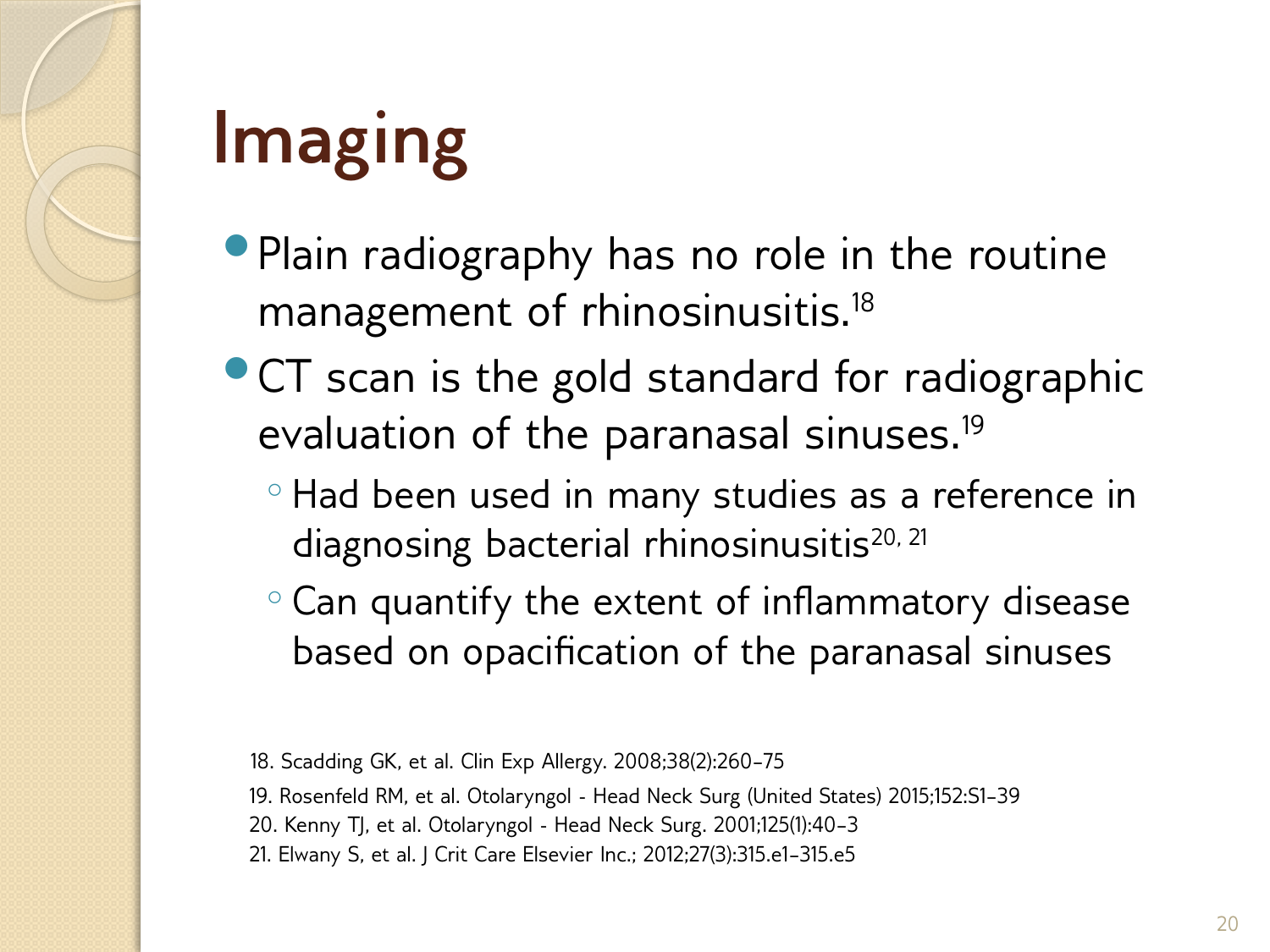

# Imaging
Plain radiography has no role in the routine management of rhinosinusitis.18
CT scan is the gold standard for radiographic evaluation of the paranasal sinuses.19
Had been used in many studies as a reference in diagnosing bacterial rhinosinusitis20, 21
Can quantify the extent of inflammatory disease based on opacification of the paranasal sinuses

  18. Scadding GK, et al. Clin Exp Allergy. 2008;38(2):260–75
    19. Rosenfeld RM, et al. Otolaryngol - Head Neck Surg (United States) 2015;152:S1–39
    20. Kenny TJ, et al. Otolaryngol - Head Neck Surg. 2001;125(1):40–3
    21. Elwany S, et al. J Crit Care Elsevier Inc.; 2012;27(3):315.e1–315.e5
20